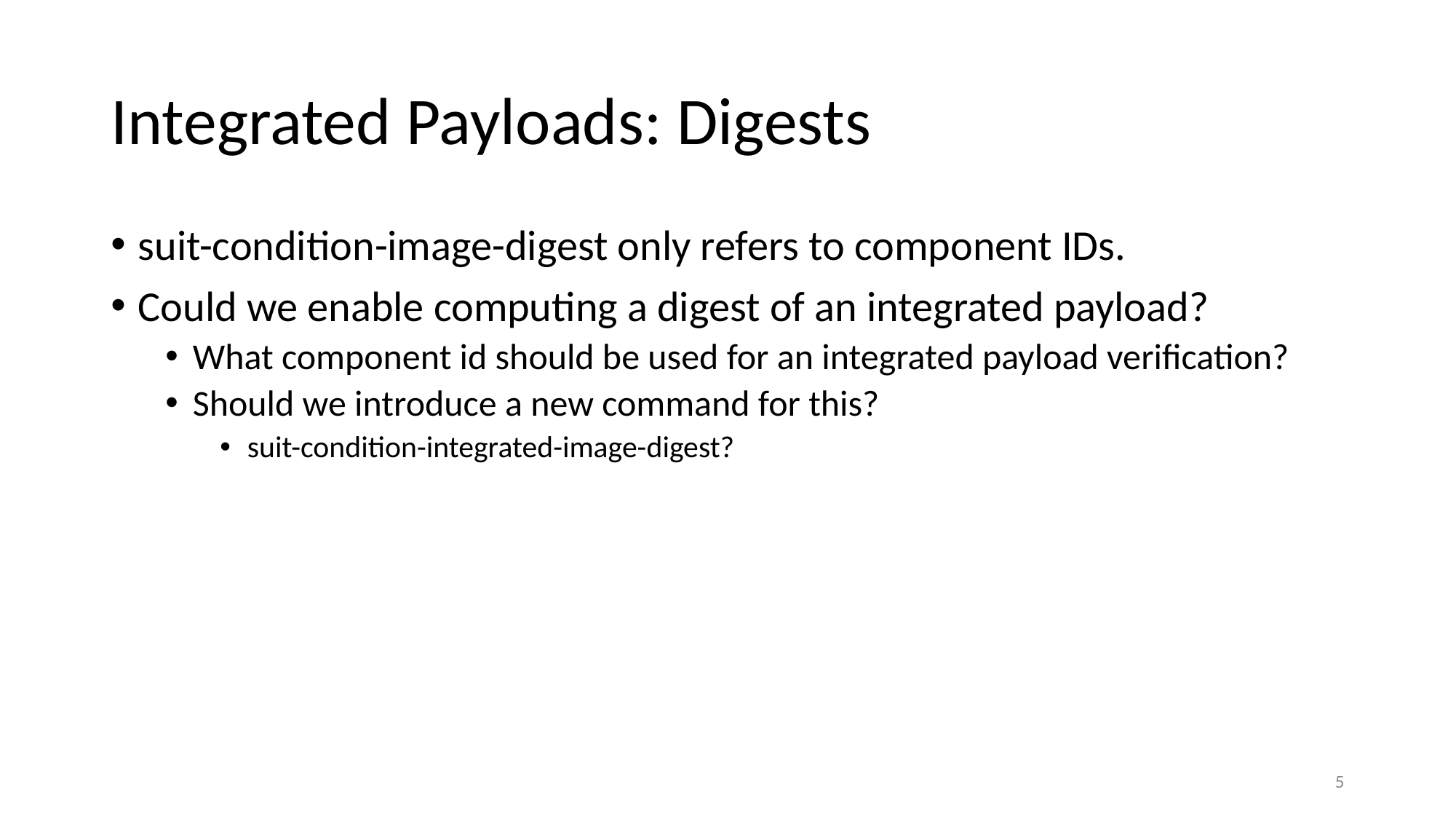

# Integrated Payloads: Digests
suit-condition-image-digest only refers to component IDs.
Could we enable computing a digest of an integrated payload?
What component id should be used for an integrated payload verification?
Should we introduce a new command for this?
suit-condition-integrated-image-digest?

5